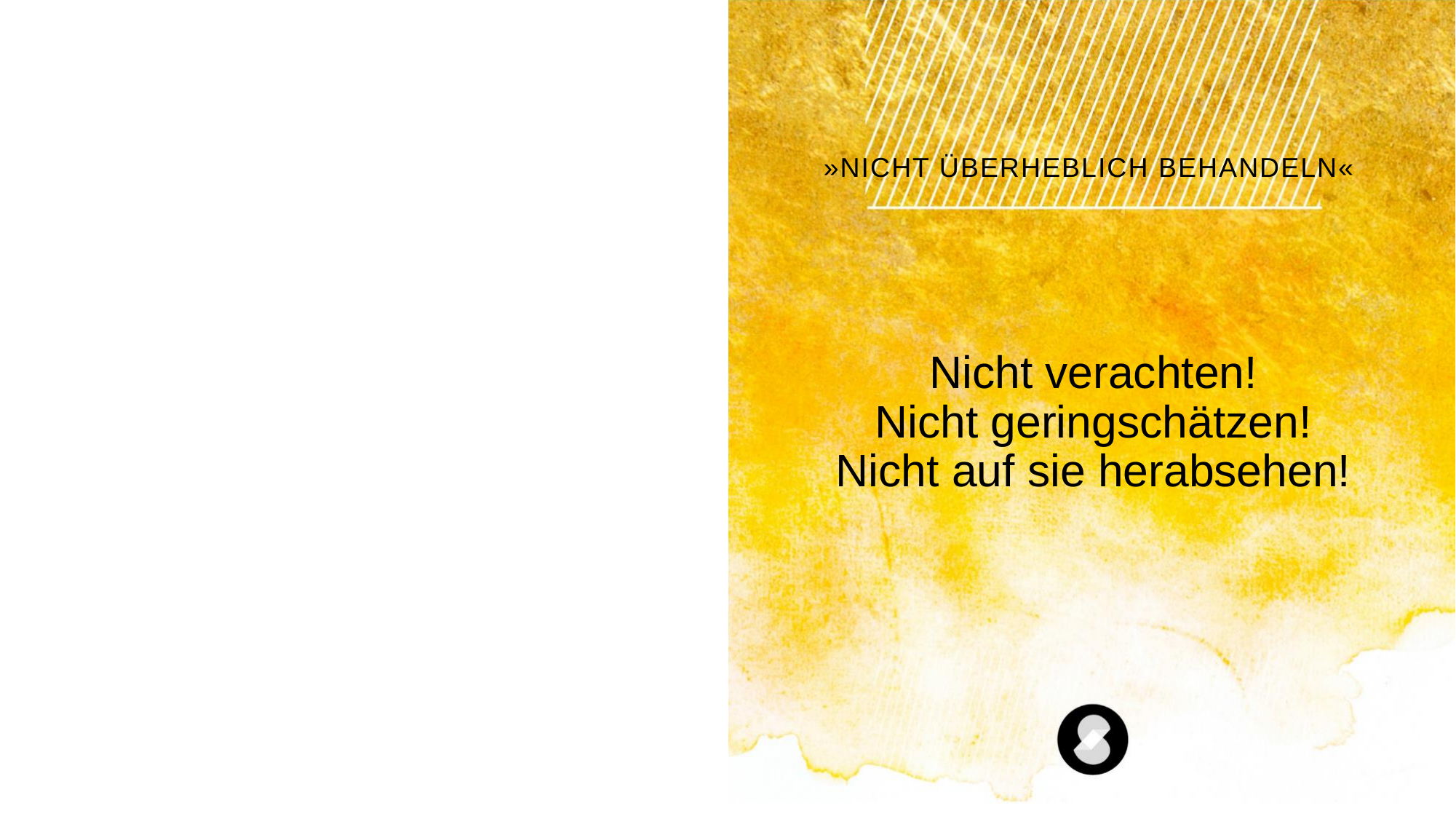

»Nicht überheblich behandeln«
Nicht verachten!
Nicht geringschätzen!
Nicht auf sie herabsehen!